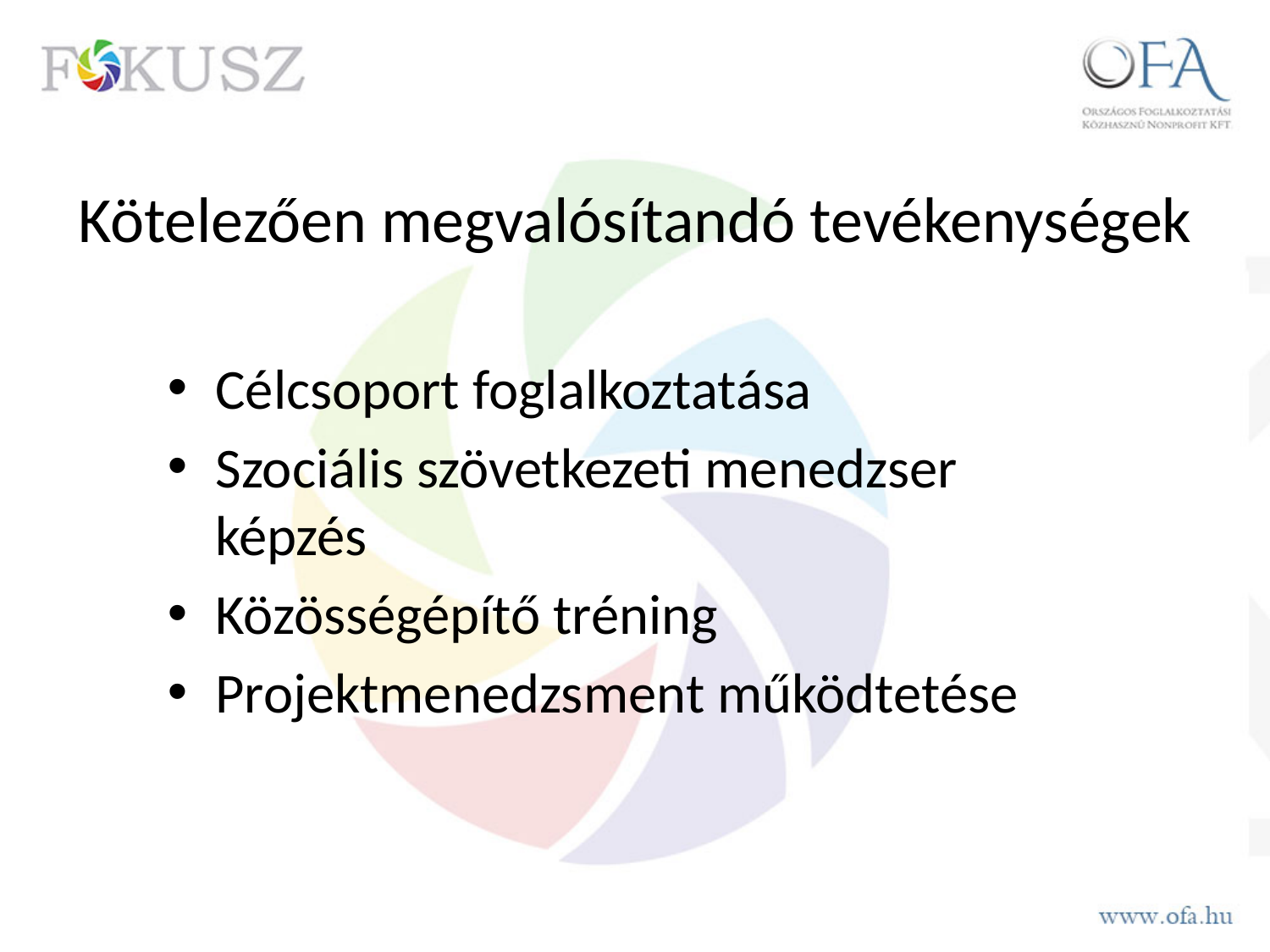

# Kötelezően megvalósítandó tevékenységek
Célcsoport foglalkoztatása
Szociális szövetkezeti menedzser képzés
Közösségépítő tréning
Projektmenedzsment működtetése